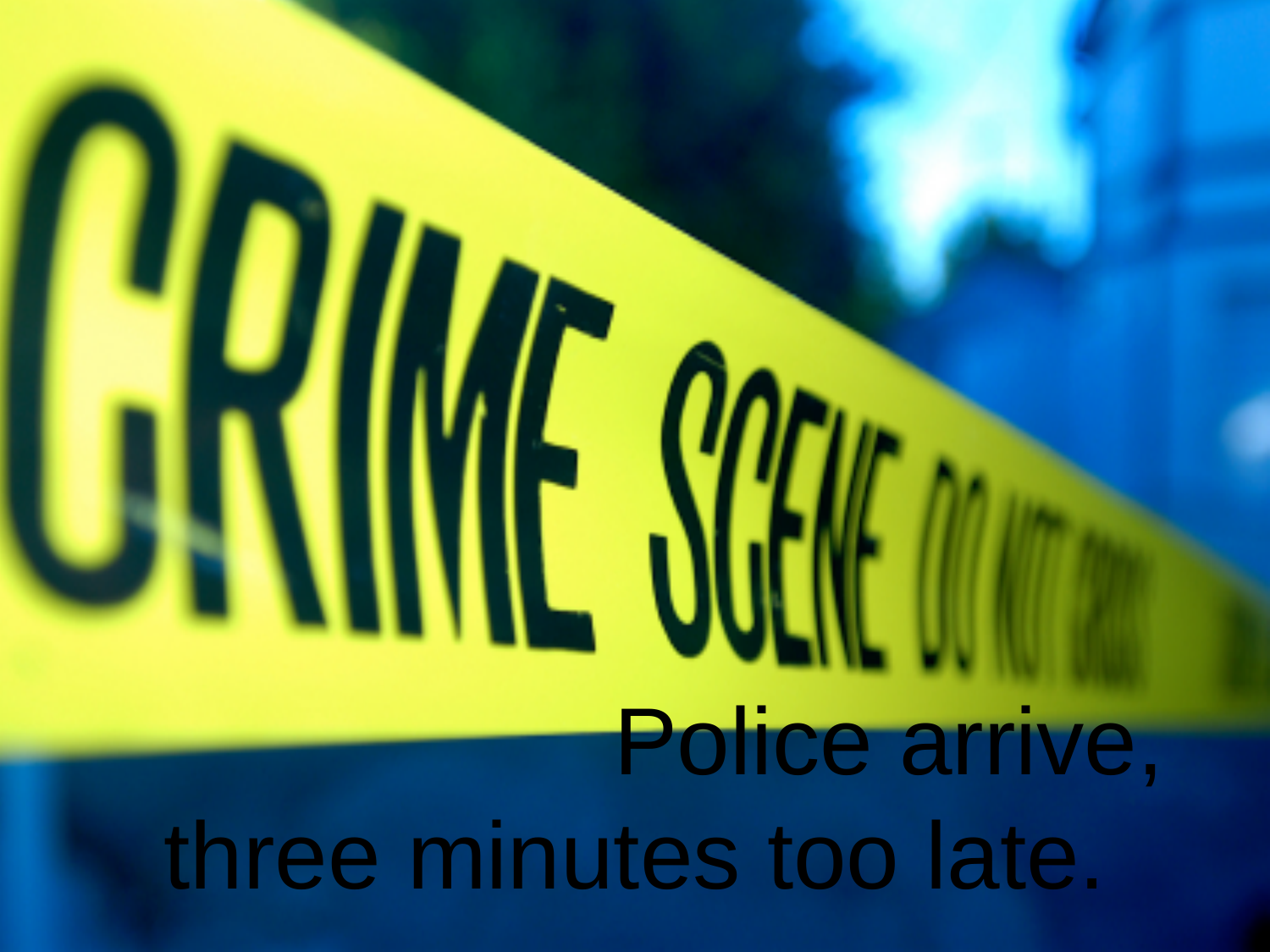

# Police arrive, three minutes too late.